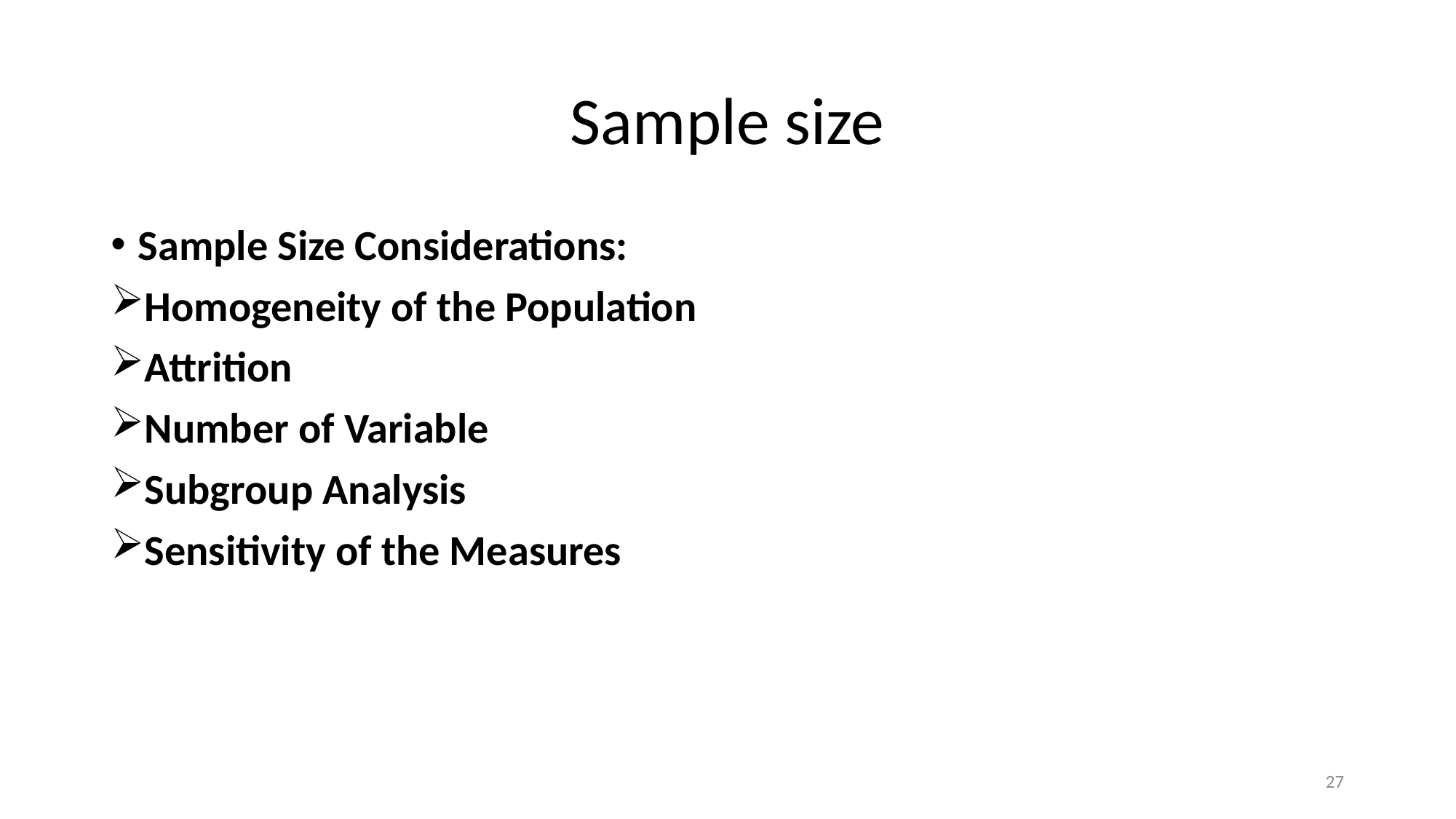

# Sample size
Sample Size Considerations:
Homogeneity of the Population
Attrition
Number of Variable
Subgroup Analysis
Sensitivity of the Measures

27